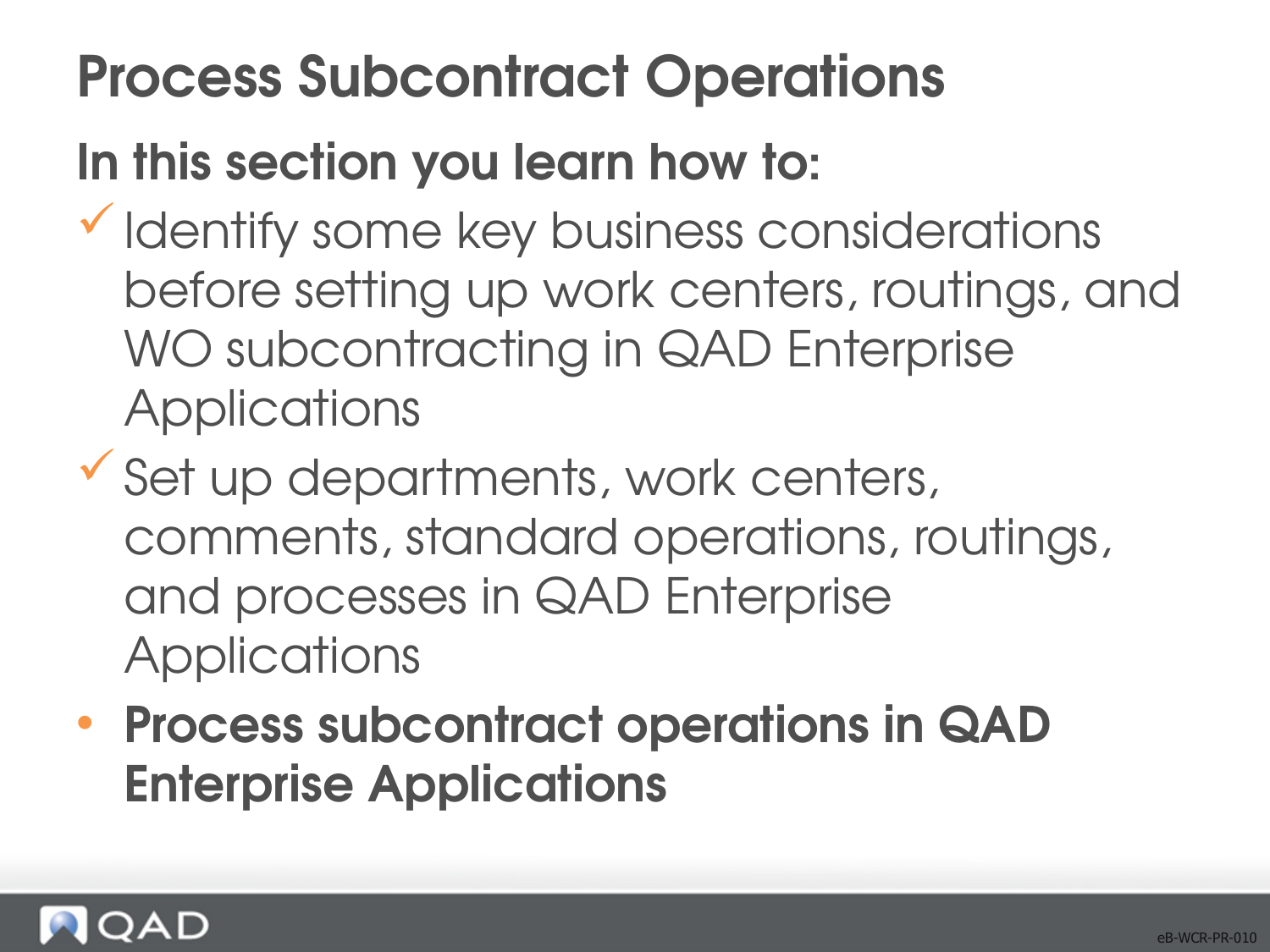

# Process Subcontract Operations
In this section you learn how to:
Identify some key business considerations before setting up work centers, routings, and WO subcontracting in QAD Enterprise Applications
Set up departments, work centers, comments, standard operations, routings, and processes in QAD Enterprise Applications
Process subcontract operations in QAD Enterprise Applications

eB-WCR-PR-010